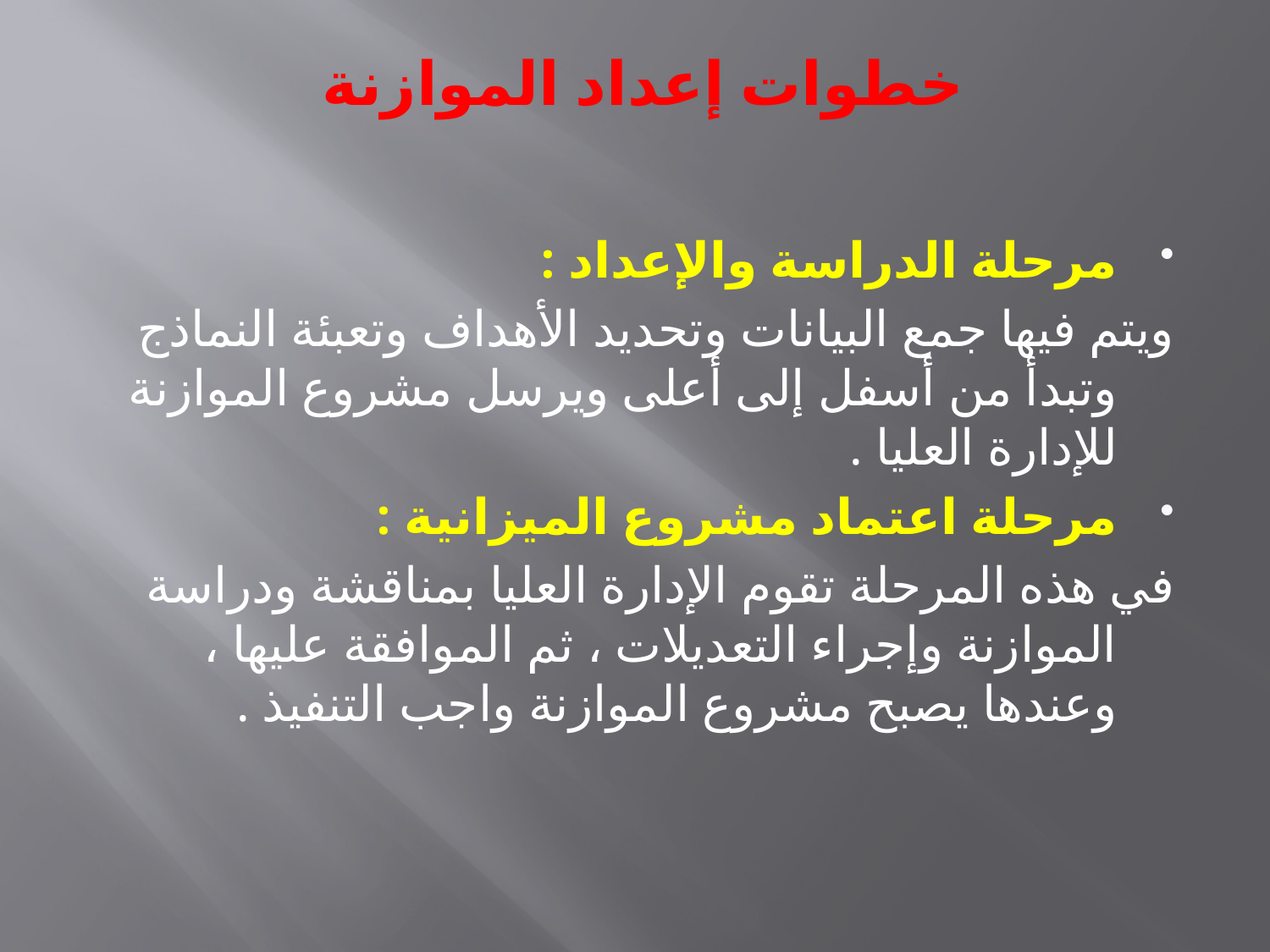

# خطوات إعداد الموازنة
مرحلة الدراسة والإعداد :
ويتم فيها جمع البيانات وتحديد الأهداف وتعبئة النماذج وتبدأ من أسفل إلى أعلى ويرسل مشروع الموازنة للإدارة العليا .
مرحلة اعتماد مشروع الميزانية :
في هذه المرحلة تقوم الإدارة العليا بمناقشة ودراسة الموازنة وإجراء التعديلات ، ثم الموافقة عليها ، وعندها يصبح مشروع الموازنة واجب التنفيذ .